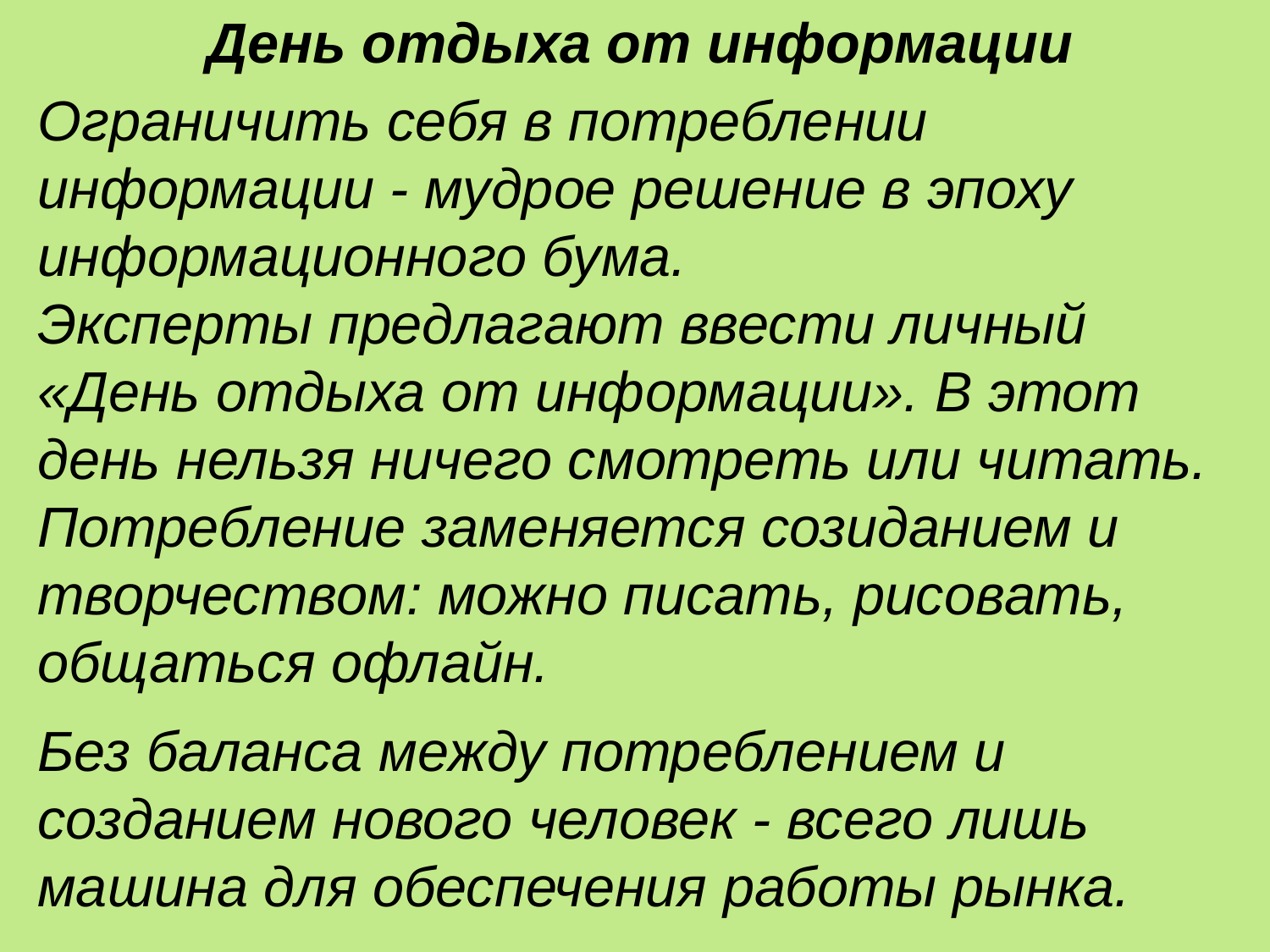

День отдыха от информации
Ограничить себя в потреблении информации - мудрое решение в эпоху информационного бума.
Эксперты предлагают ввести личный «День отдыха от информации». В этот день нельзя ничего смотреть или читать. Потребление заменяется созиданием и творчеством: можно писать, рисовать, общаться офлайн.
Без баланса между потреблением и созданием нового человек - всего лишь машина для обеспечения работы рынка.